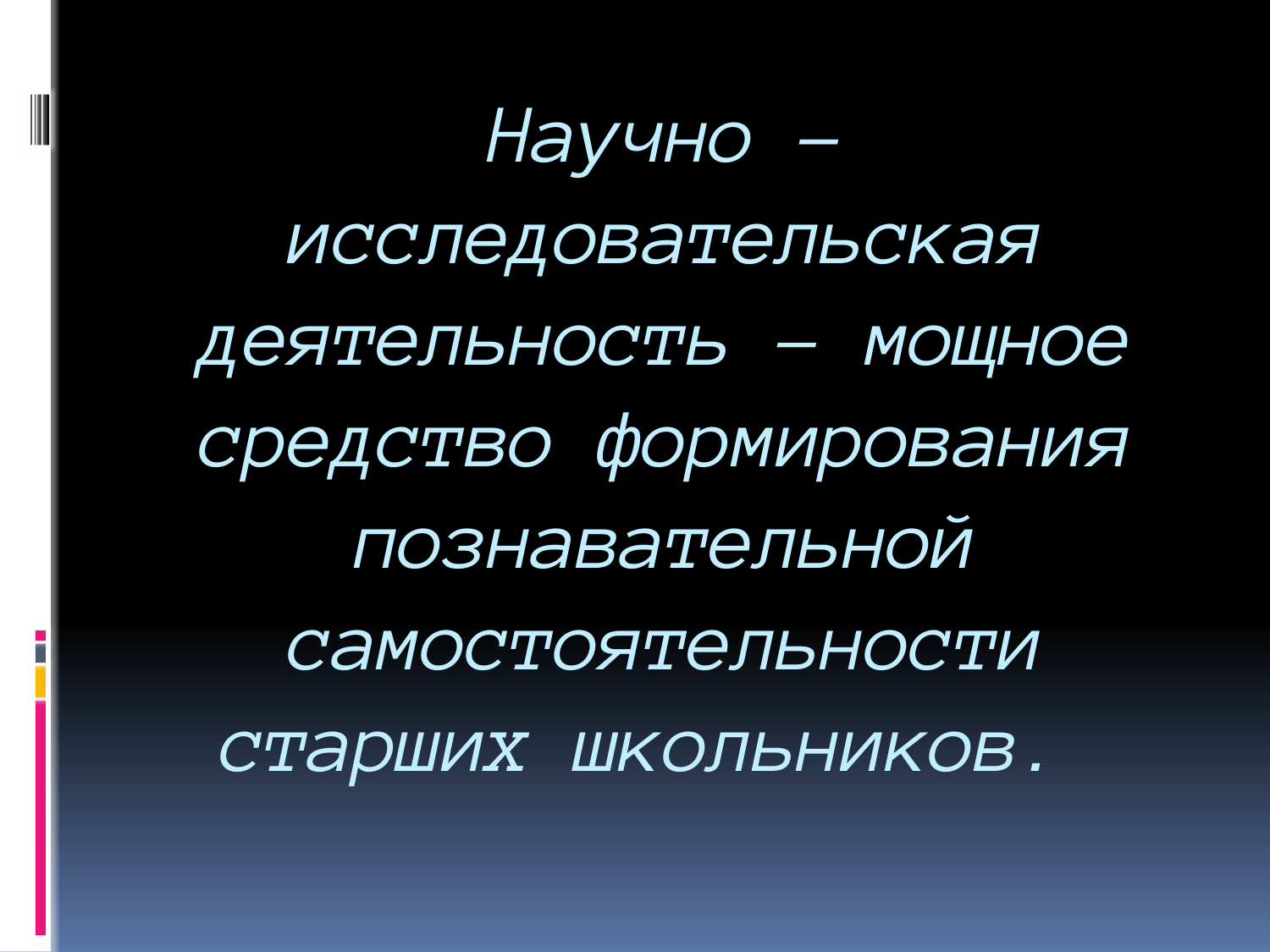

# Научно - исследовательская деятельность – мощное средство формирования познавательной самостоятельности старших школьников.